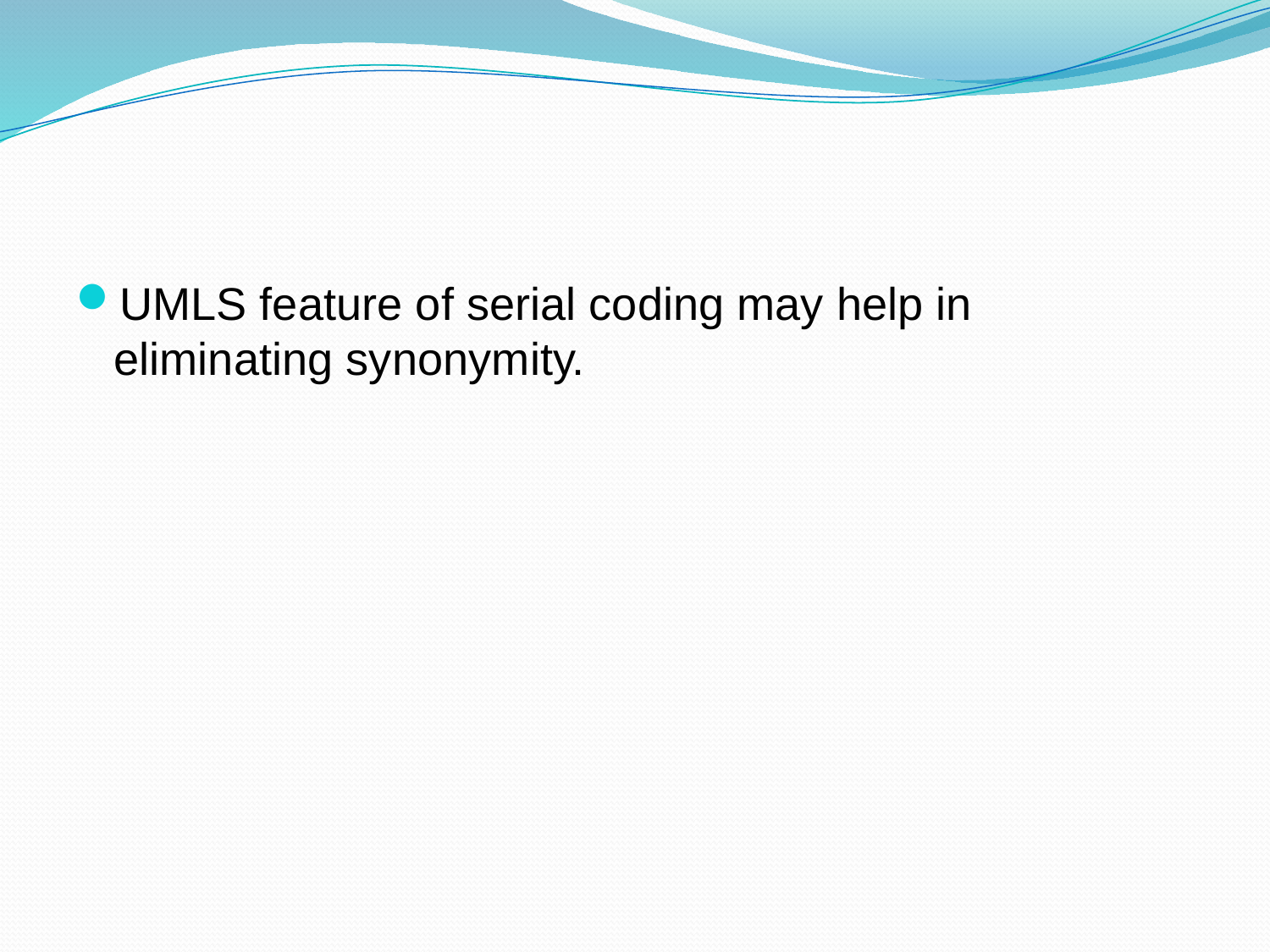

#
UMLS feature of serial coding may help in eliminating synonymity.